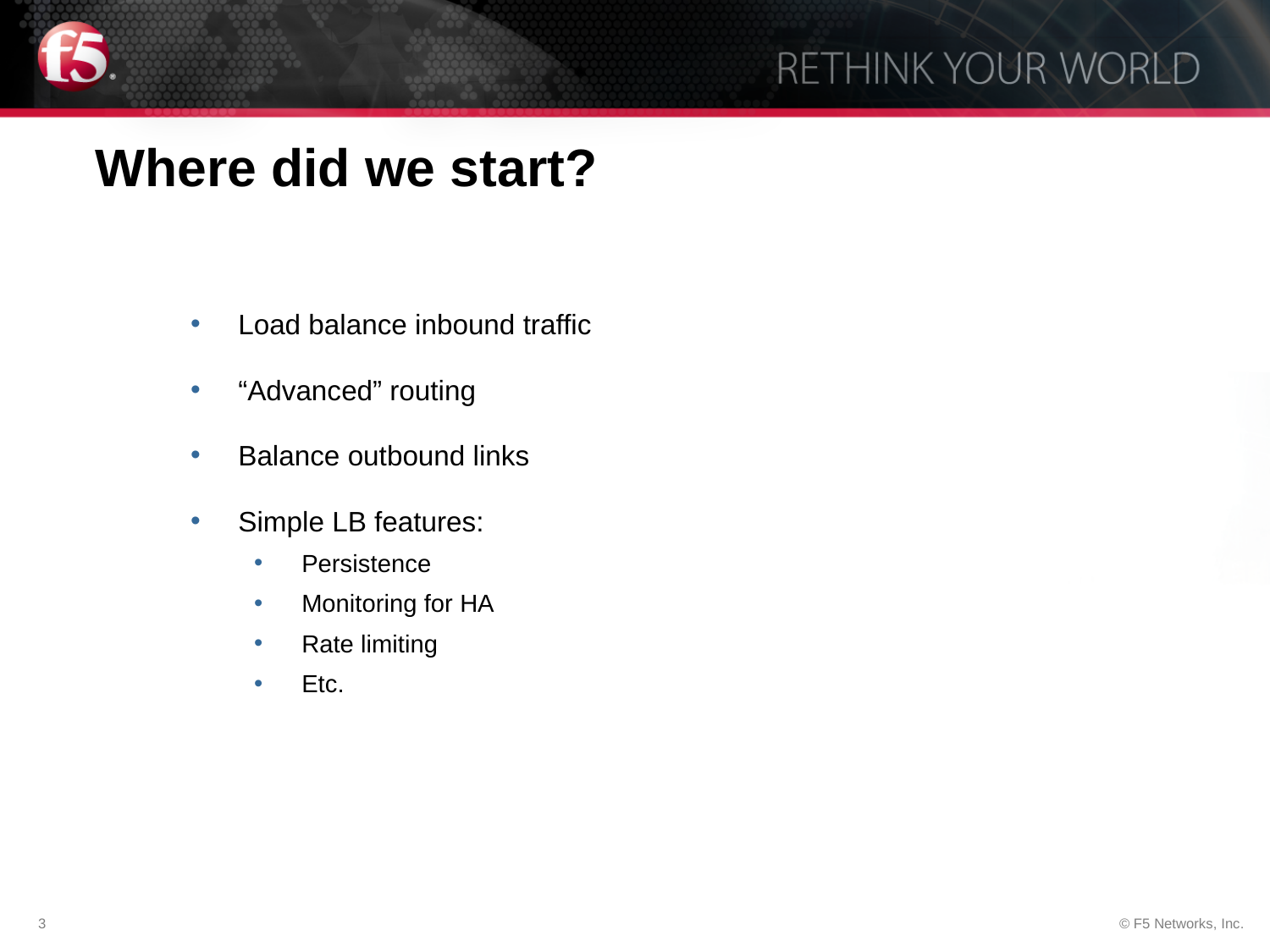

# Where did we start?
Load balance inbound traffic
“Advanced” routing
Balance outbound links
Simple LB features:
Persistence
Monitoring for HA
Rate limiting
Etc.